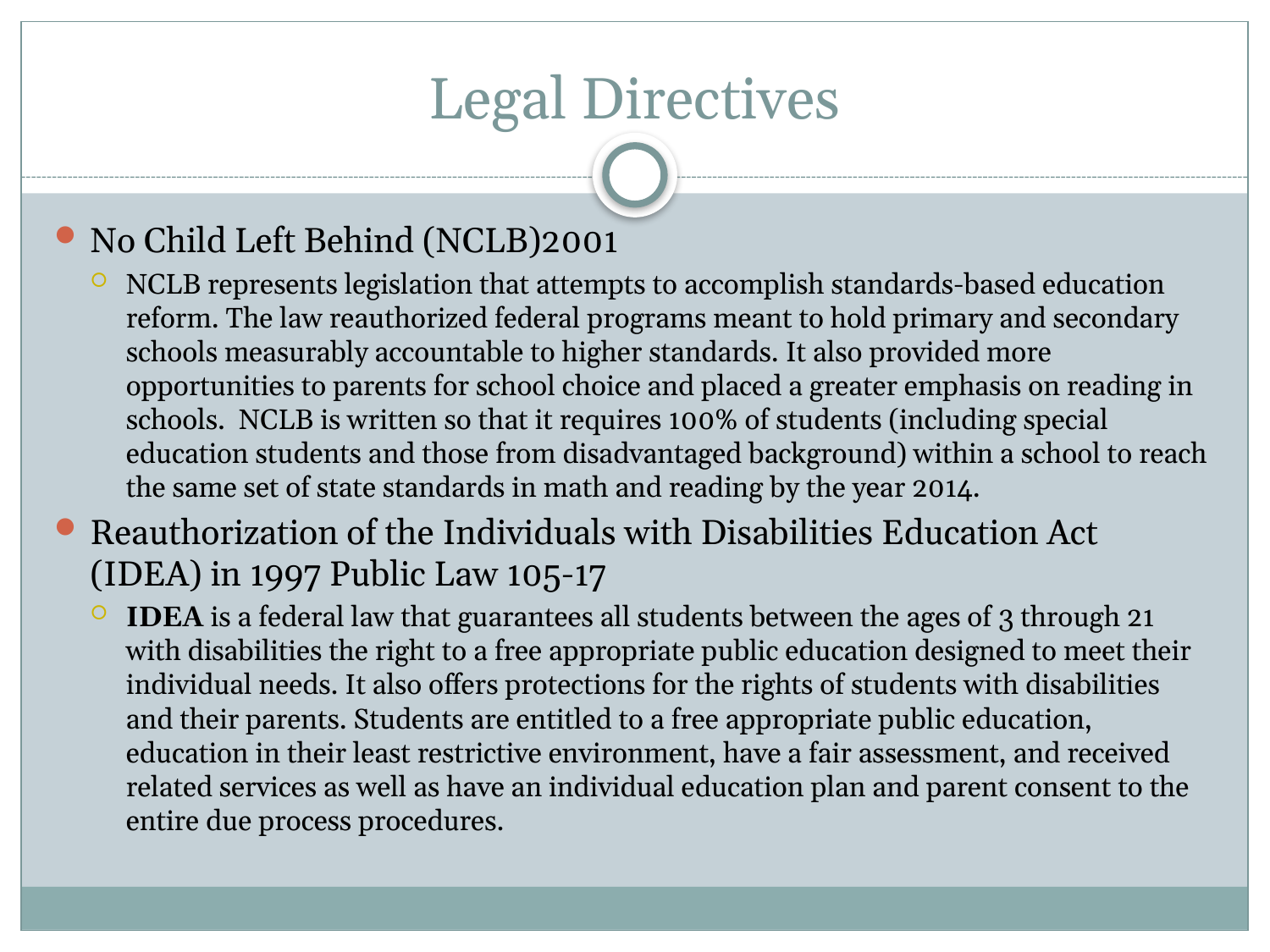

# Legal Directives
No Child Left Behind (NCLB)2001
NCLB represents legislation that attempts to accomplish standards-based education reform. The law reauthorized federal programs meant to hold primary and secondary schools measurably accountable to higher standards. It also provided more opportunities to parents for school choice and placed a greater emphasis on reading in schools.  NCLB is written so that it requires 100% of students (including special education students and those from disadvantaged background) within a school to reach the same set of state standards in math and reading by the year 2014.
Reauthorization of the Individuals with Disabilities Education Act (IDEA) in 1997 Public Law 105-17
IDEA is a federal law that guarantees all students between the ages of 3 through 21 with disabilities the right to a free appropriate public education designed to meet their individual needs. It also offers protections for the rights of students with disabilities and their parents. Students are entitled to a free appropriate public education, education in their least restrictive environment, have a fair assessment, and received related services as well as have an individual education plan and parent consent to the entire due process procedures.